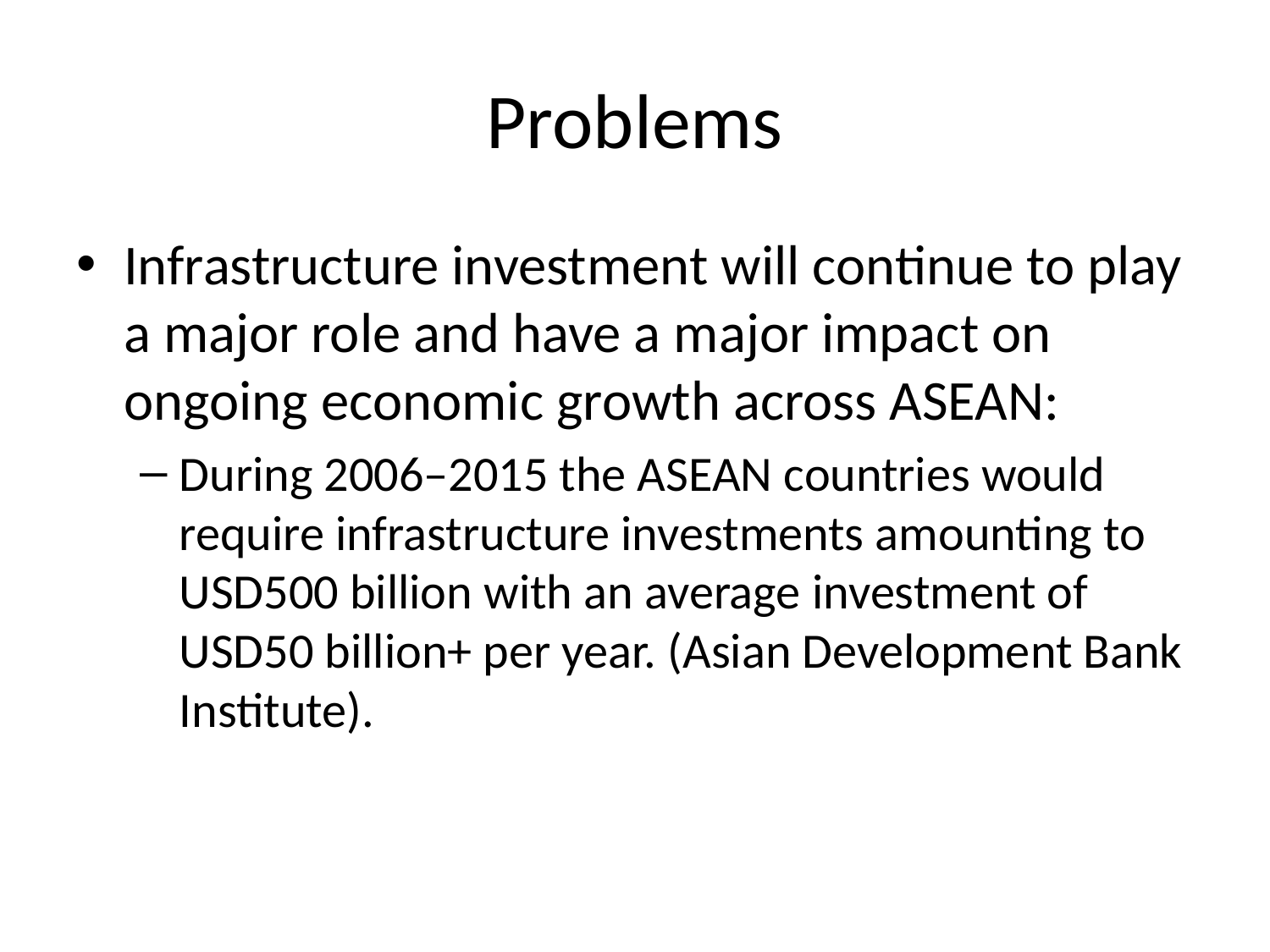

# Problems
Infrastructure investment will continue to play a major role and have a major impact on ongoing economic growth across ASEAN:
During 2006–2015 the ASEAN countries would require infrastructure investments amounting to USD500 billion with an average investment of USD50 billion+ per year. (Asian Development Bank Institute).